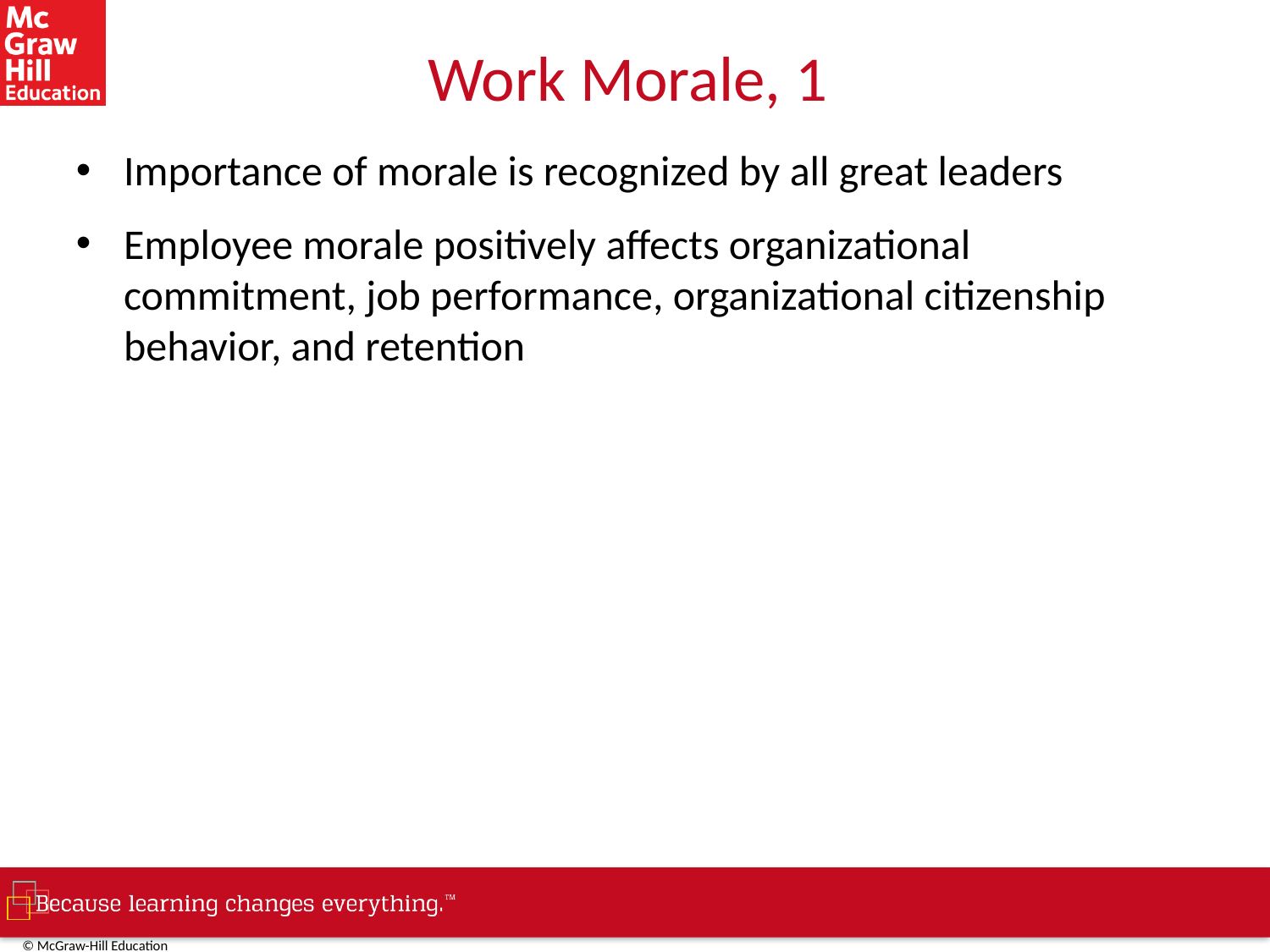

# Work Morale, 1
Importance of morale is recognized by all great leaders
Employee morale positively affects organizational commitment, job performance, organizational citizenship behavior, and retention